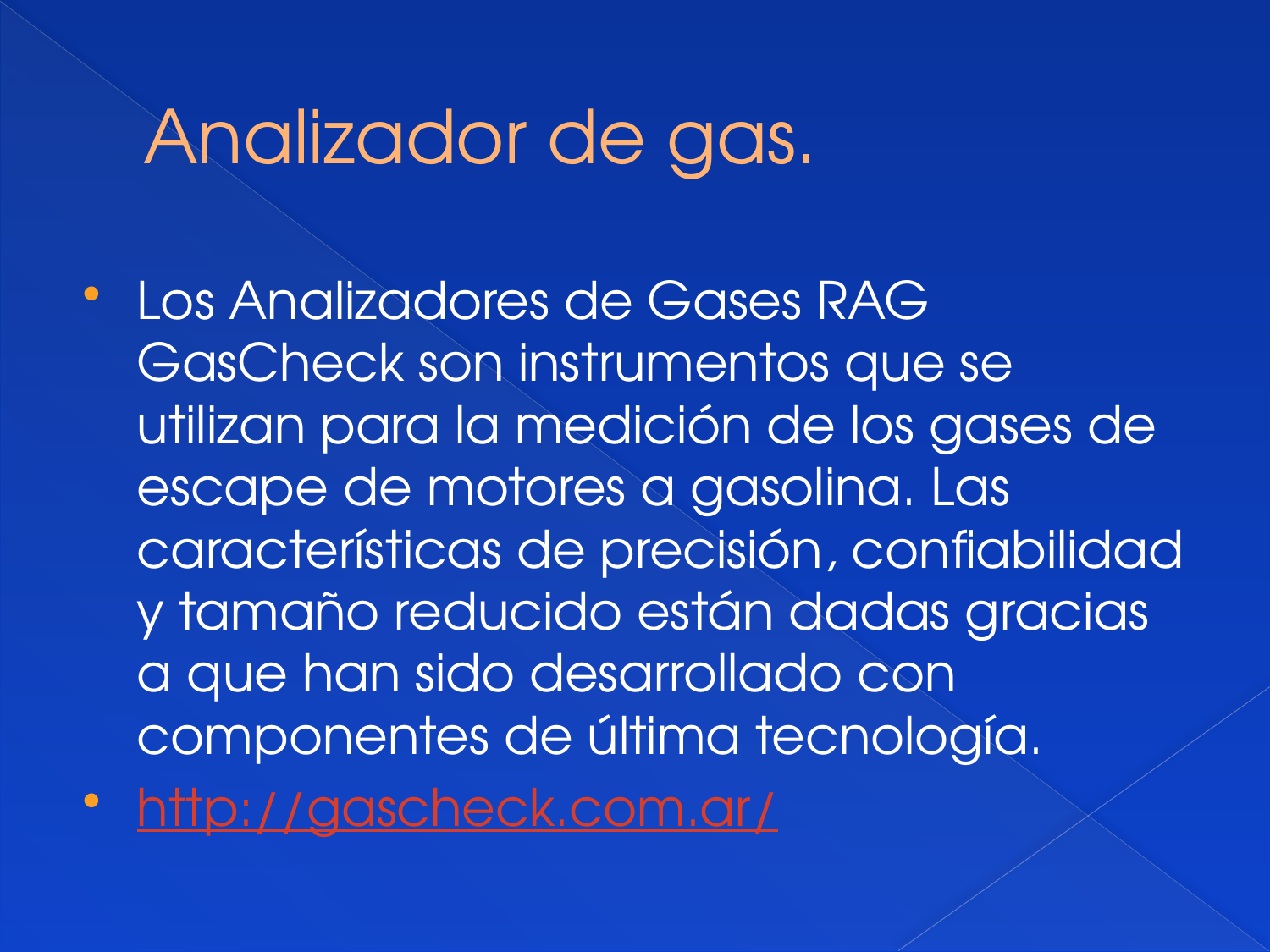

# Analizador de gas.
Los Analizadores de Gases RAG GasCheck son instrumentos que se utilizan para la medición de los gases de escape de motores a gasolina. Las características de precisión, confiabilidad y tamaño reducido están dadas gracias a que han sido desarrollado con componentes de última tecnología.
http://gascheck.com.ar/